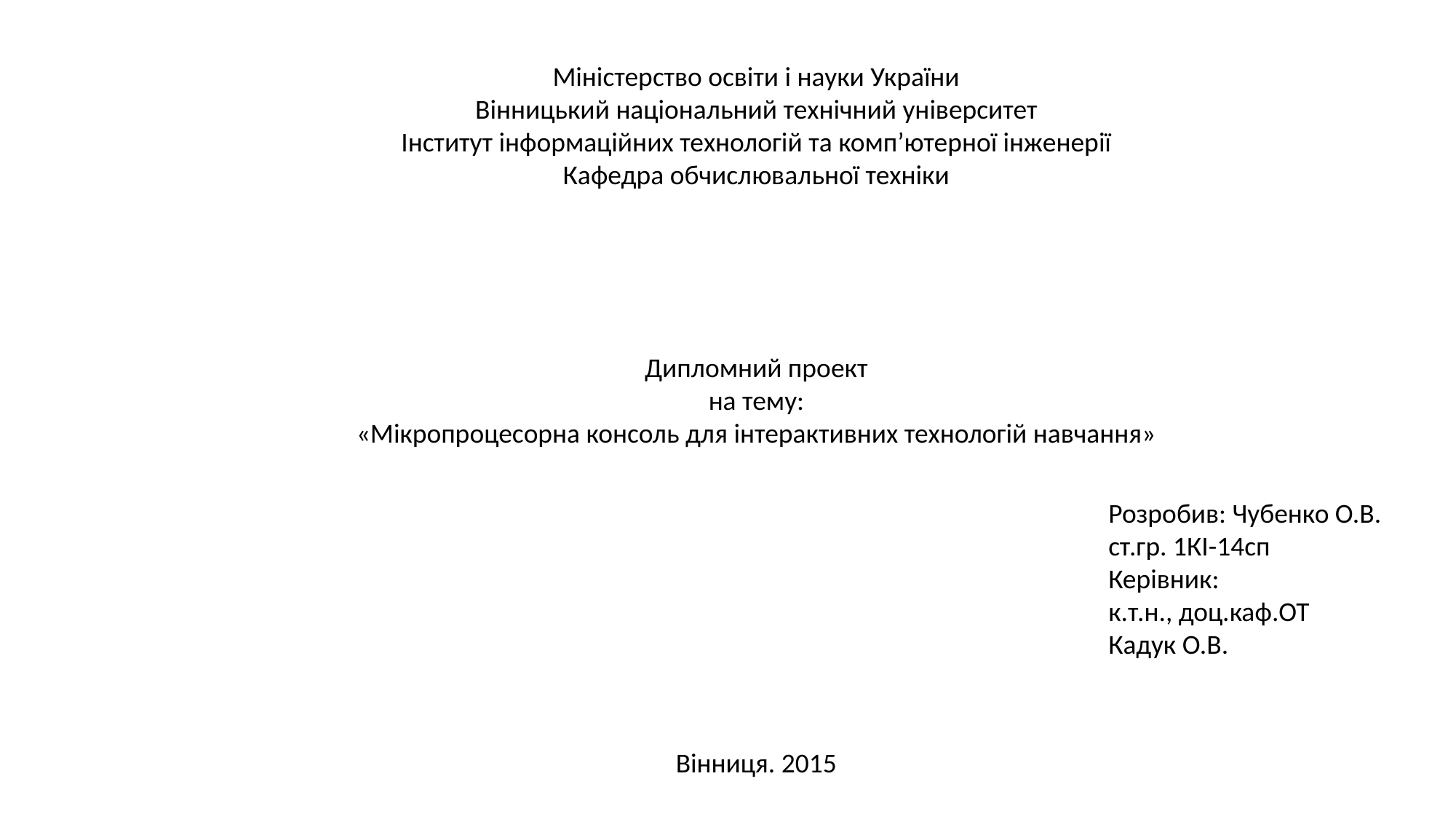

Міністерство освіти і науки України
Вінницький національний технічний університет
Інститут інформаційних технологій та комп’ютерної інженерії
Кафедра обчислювальної техніки
Дипломний проект
на тему:
«Мікропроцесорна консоль для інтерактивних технологій навчання»
Розробив: Чубенко О.В.
ст.гр. 1КІ-14сп
Керівник:
к.т.н., доц.каф.ОТ
Кадук О.В.
Вінниця. 2015